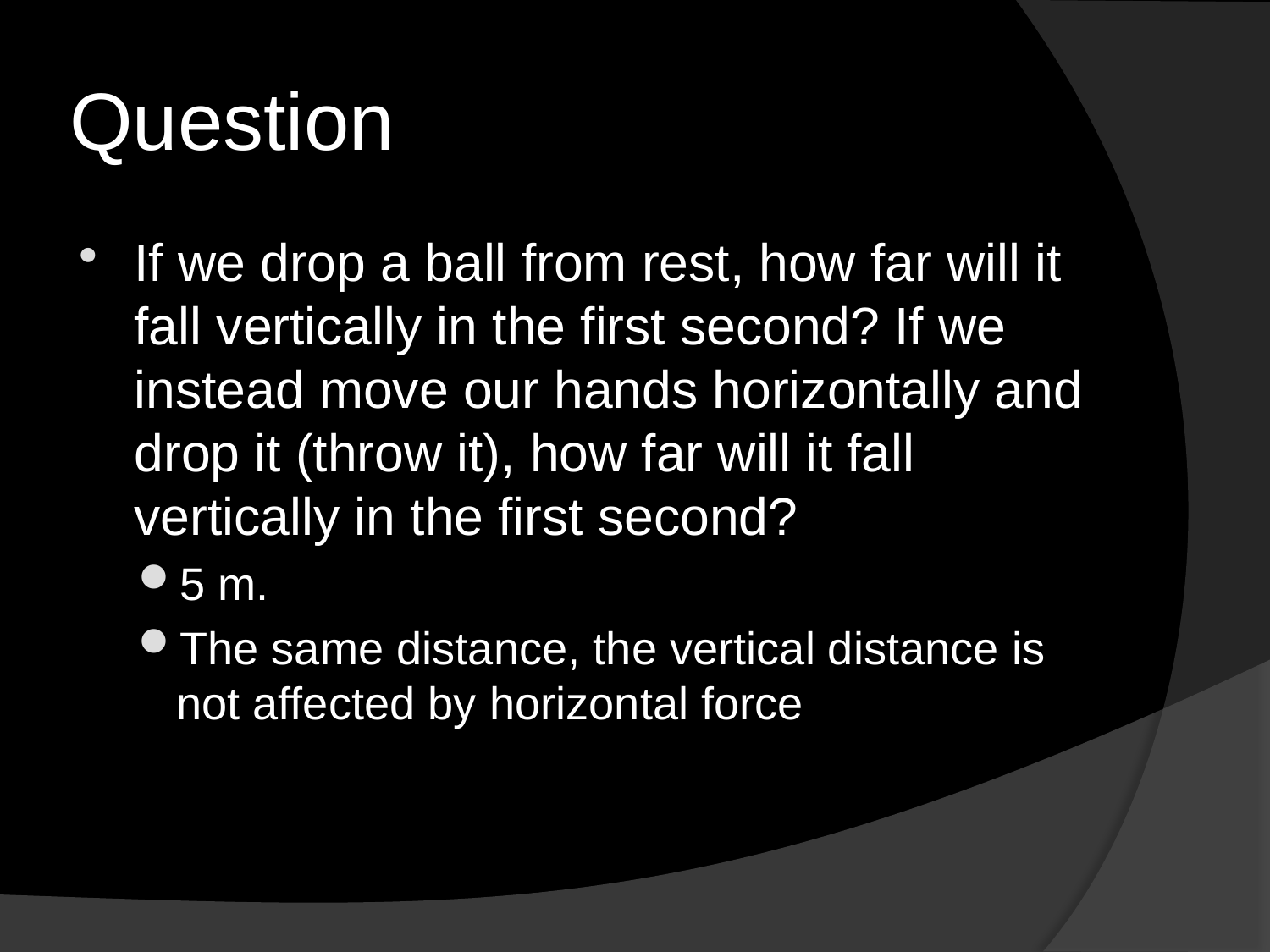

# Question
If we drop a ball from rest, how far will it fall vertically in the first second? If we instead move our hands horizontally and drop it (throw it), how far will it fall vertically in the first second?
5 m.
The same distance, the vertical distance is not affected by horizontal force